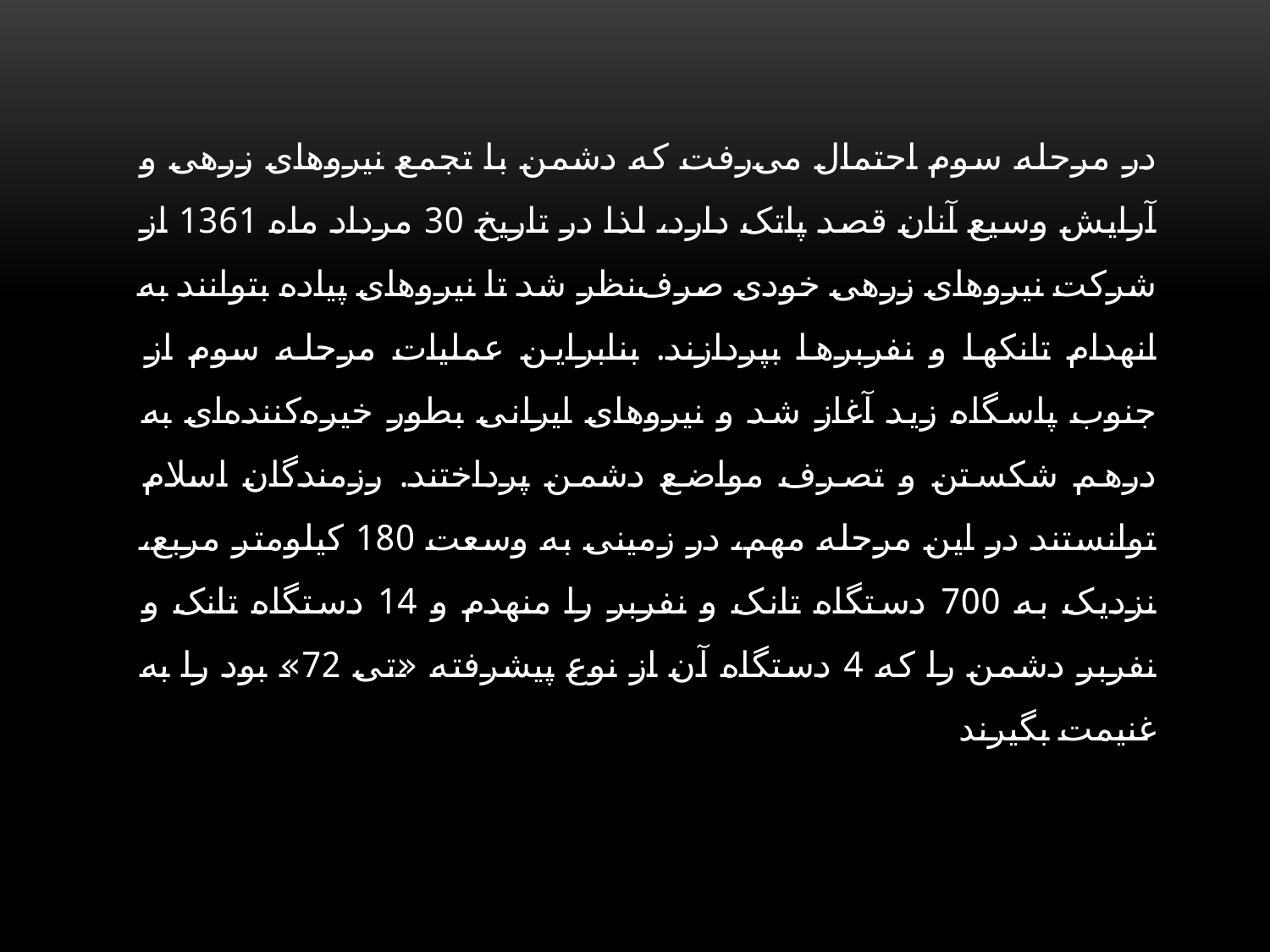

در مرحله سوم احتمال می‌رفت که دشمن با تجمع نیروهای زرهی و آرایش وسیع آنان قصد پاتک دارد، لذا در تاریخ 30 مرداد ماه 1361 از شرکت نیروهای زرهی خودی صرف‌نظر شد تا نیروهای پیاده بتوانند به انهدام تانکها و نفربرها بپردازند. بنابراین عملیات مرحله سوم از جنوب پاسگاه زید آغاز شد و نیروهای ایرانی بطور خیره‌کننده‌ای به درهم شکستن و تصرف مواضع دشمن پرداختند. رزمندگان اسلام توانستند در این مرحله مهم، در زمینی به وسعت 180 کیلومتر مربع، نزدیک به 700 دستگاه تانک و نفربر را منهدم و 14 دستگاه تانک و نفربر دشمن را که 4 دستگاه آن از نوع پیشرفته «تی 72» بود را به غنیمت بگیرند